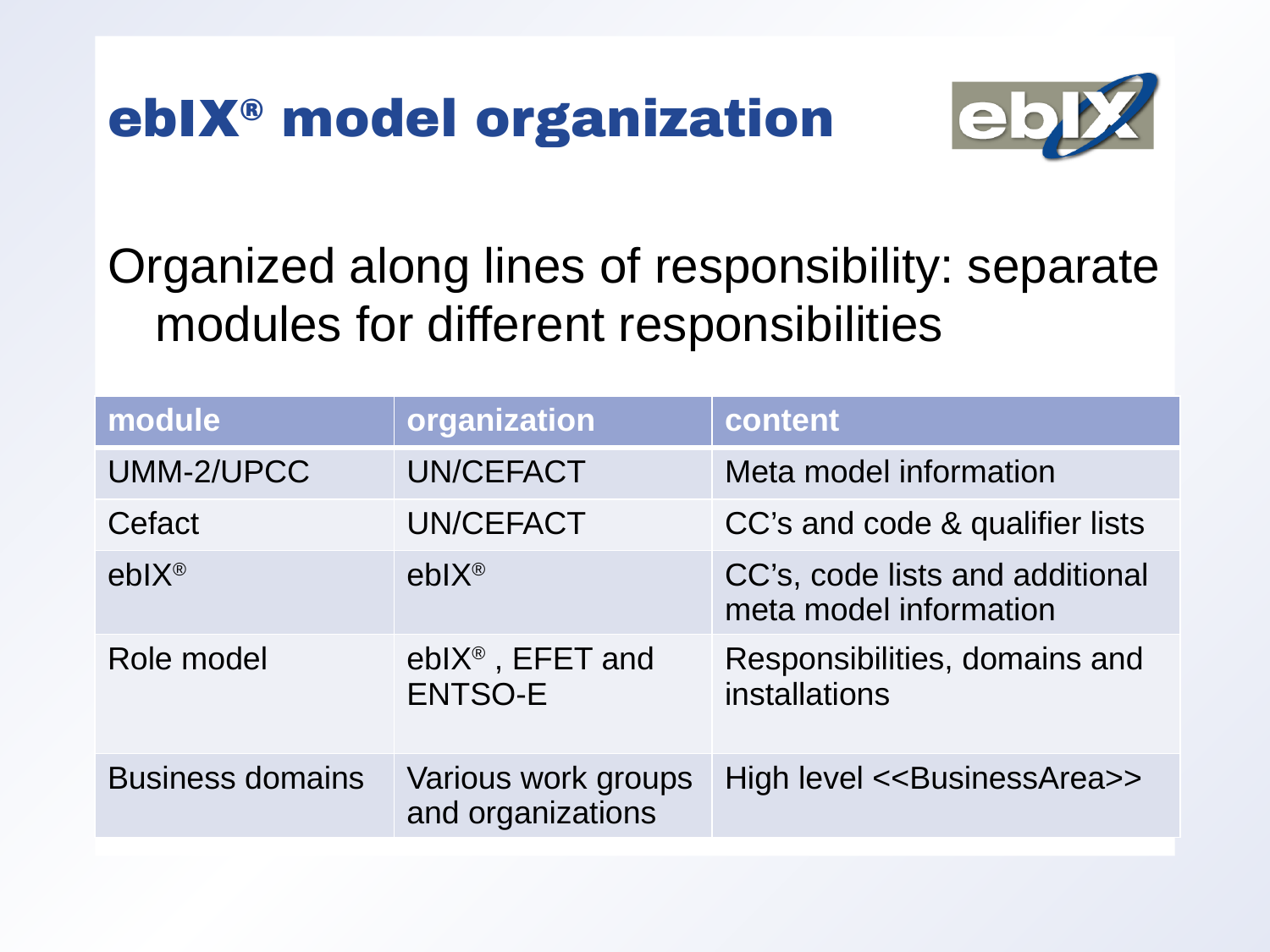

# ebIX® model organization
Organized along lines of responsibility: separate modules for different responsibilities
| module | organization | content |
| --- | --- | --- |
| UMM-2/UPCC | UN/CEFACT | Meta model information |
| Cefact | UN/CEFACT | CC’s and code & qualifier lists |
| ebIX® | ebIX® | CC’s, code lists and additional meta model information |
| Role model | ebIX® , EFET and ENTSO-E | Responsibilities, domains and installations |
| Business domains | Various work groups and organizations | High level <<BusinessArea>> |